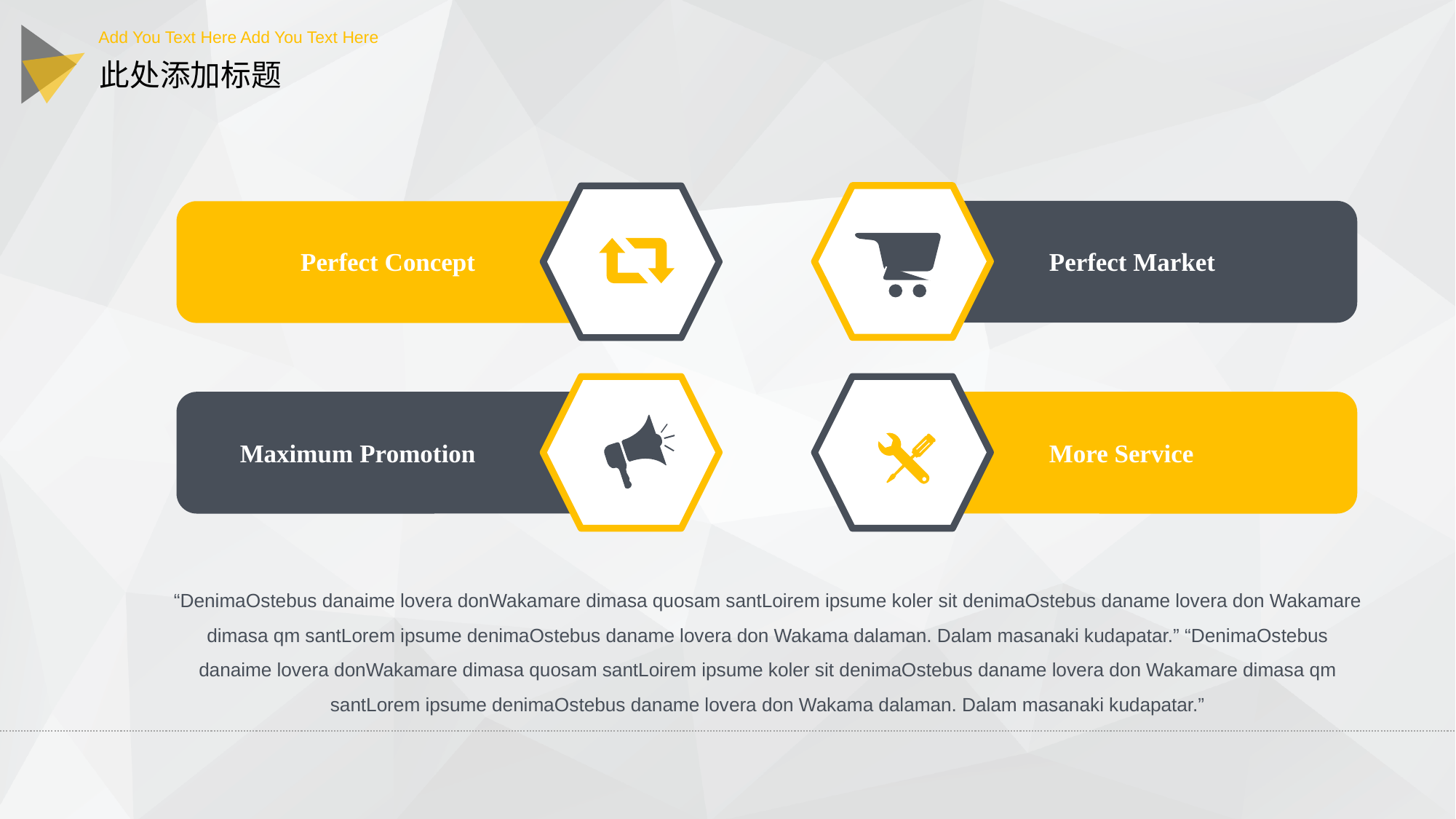

Perfect Concept
Perfect Market

Maximum Promotion
More Service
“DenimaOstebus danaime lovera donWakamare dimasa quosam santLoirem ipsume koler sit denimaOstebus daname lovera don Wakamare dimasa qm santLorem ipsume denimaOstebus daname lovera don Wakama dalaman. Dalam masanaki kudapatar.” “DenimaOstebus danaime lovera donWakamare dimasa quosam santLoirem ipsume koler sit denimaOstebus daname lovera don Wakamare dimasa qm santLorem ipsume denimaOstebus daname lovera don Wakama dalaman. Dalam masanaki kudapatar.”